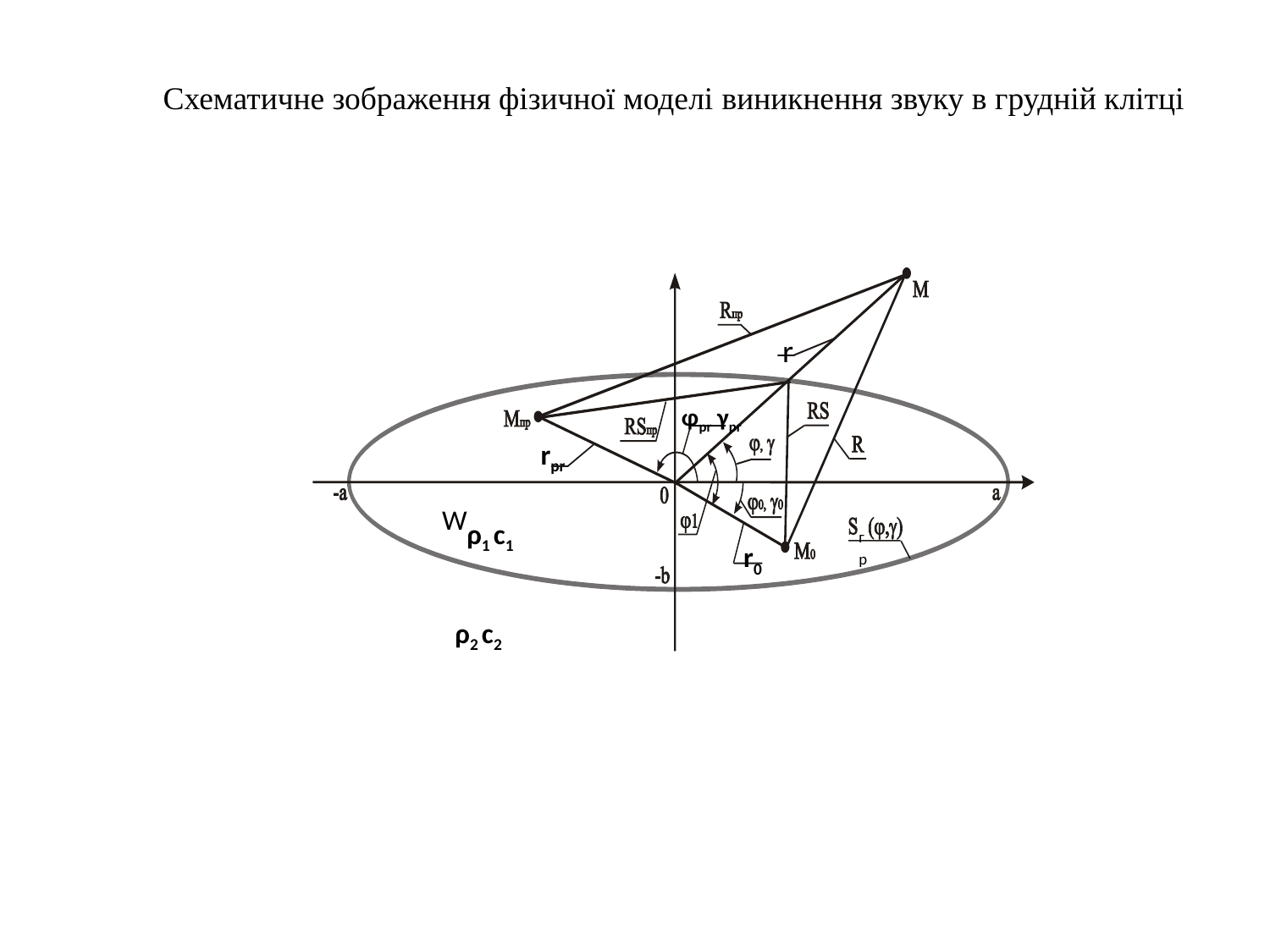

Схематичне зображення фізичної моделі виникнення звуку в грудній клітці

r

φpr γpr

rpr

W

ρ1 c1

гр

r0

ρ2 c2